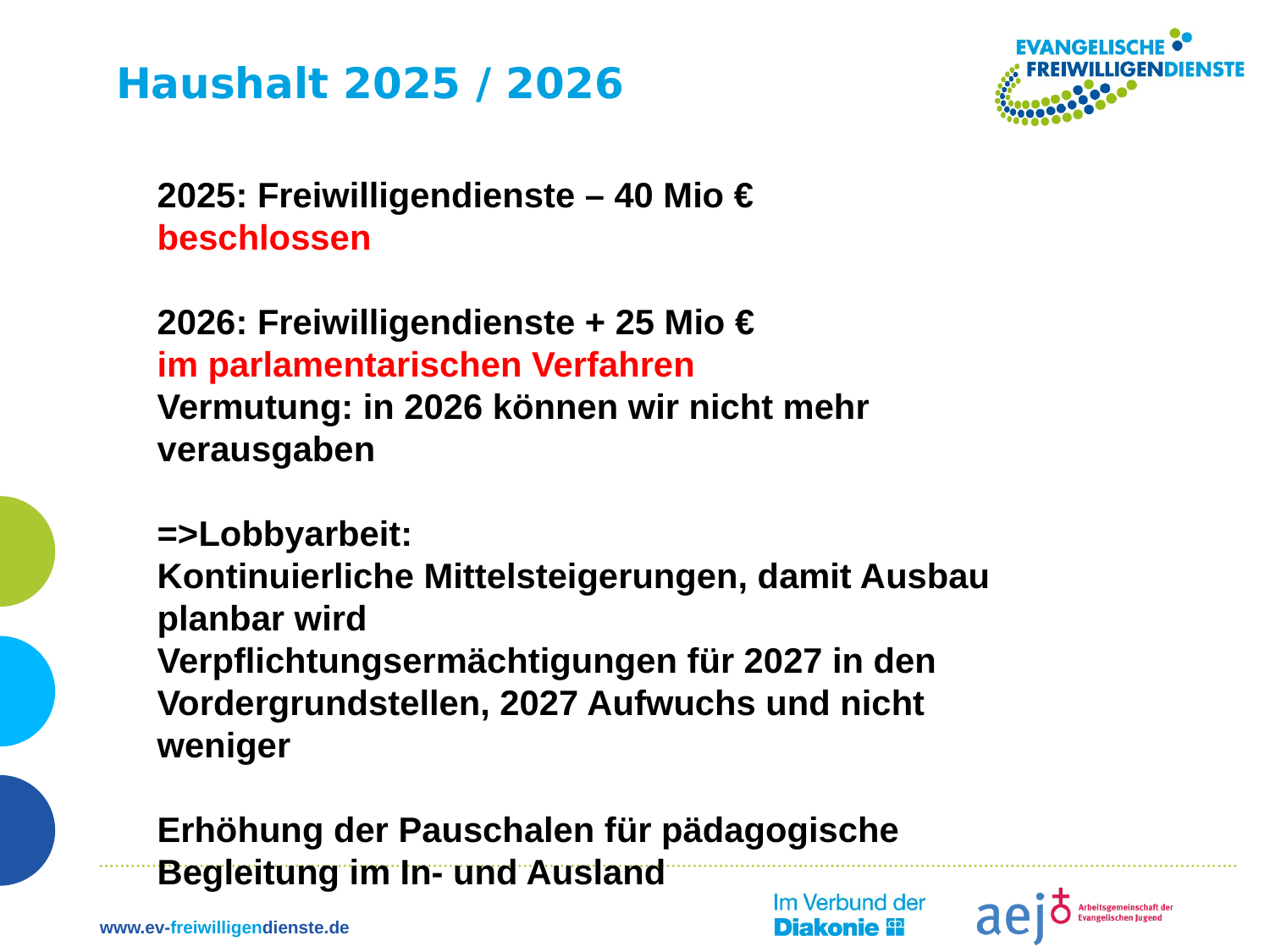

# Haushalt 2025 / 2026
2025: Freiwilligendienste – 40 Mio €
beschlossen

2026: Freiwilligendienste + 25 Mio €
im parlamentarischen Verfahren
Vermutung: in 2026 können wir nicht mehr verausgaben

=>Lobbyarbeit:
Kontinuierliche Mittelsteigerungen, damit Ausbau planbar wird
Verpflichtungsermächtigungen für 2027 in den Vordergrundstellen, 2027 Aufwuchs und nicht weniger

Erhöhung der Pauschalen für pädagogische Begleitung im In- und Ausland